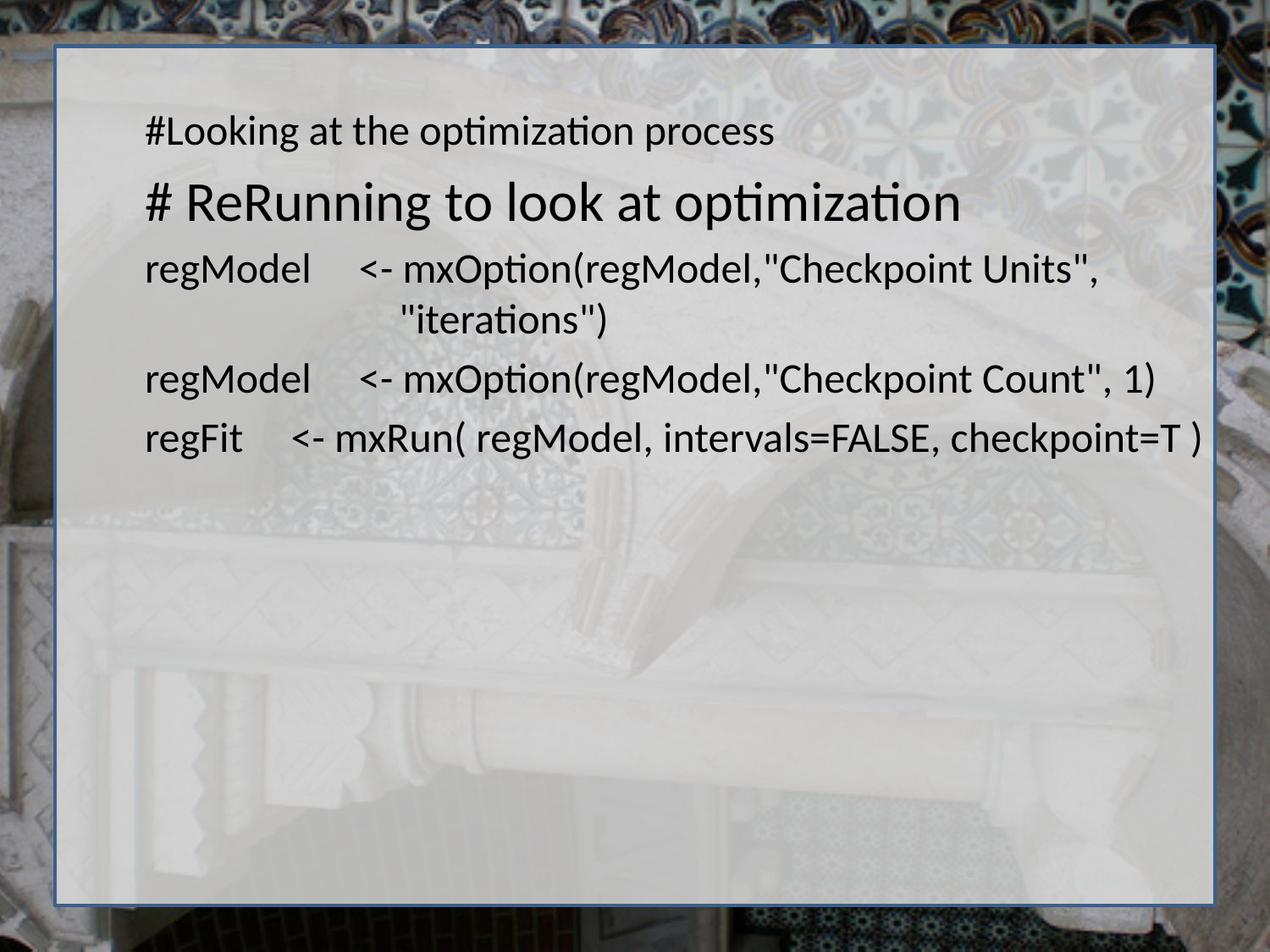

#Looking at the optimization process
# ReRunning to look at optimization
regModel     <- mxOption(regModel,"Checkpoint Units", 			"iterations")
regModel     <- mxOption(regModel,"Checkpoint Count", 1)
regFit     <- mxRun( regModel, intervals=FALSE, checkpoint=T )